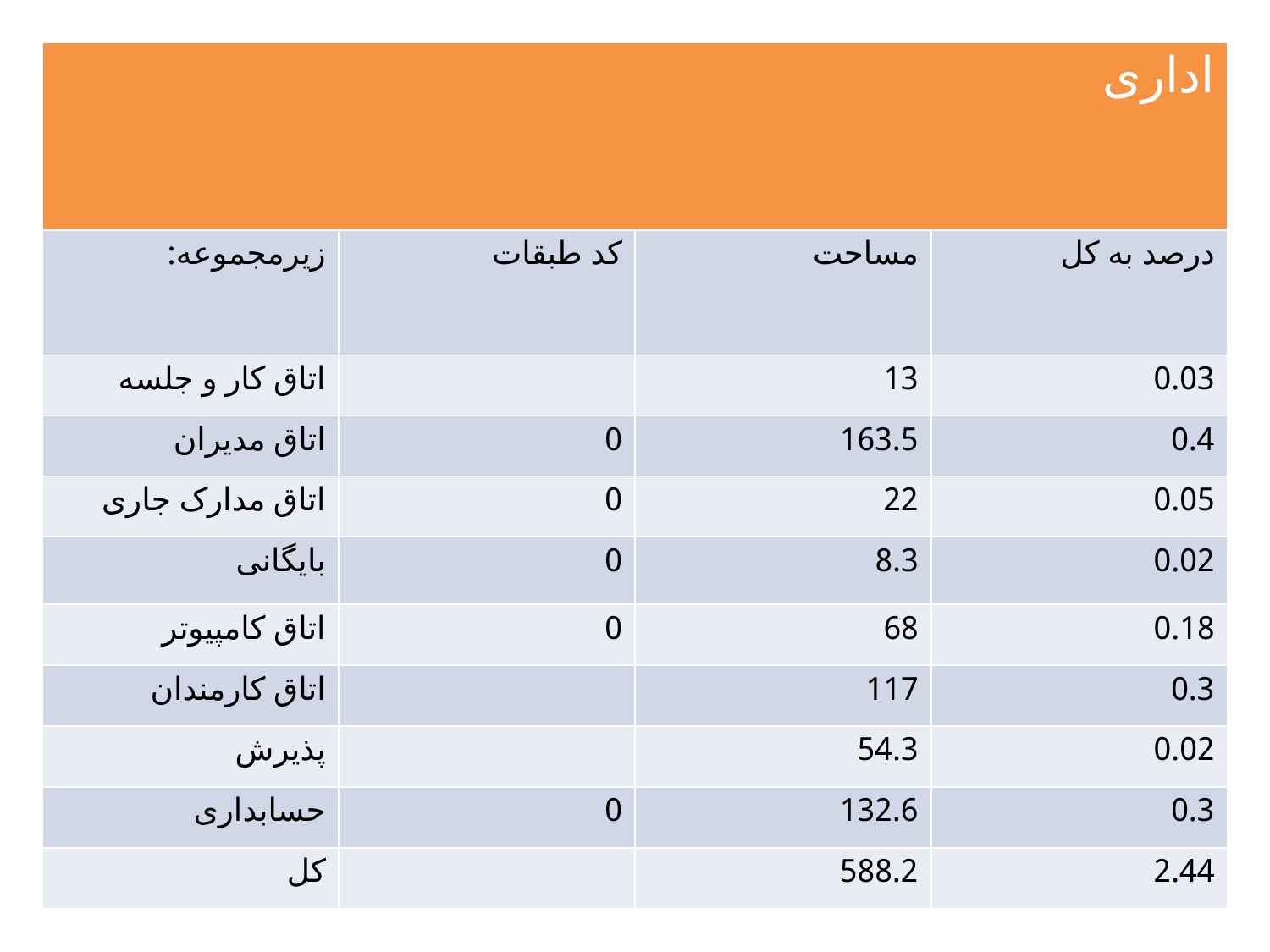

#
| اداری |  |  |  |
| --- | --- | --- | --- |
| زیرمجموعه: | کد طبقات | مساحت | درصد به کل |
| اتاق کار و جلسه |  | 13 | 0.03 |
| اتاق مدیران | 0 | 163.5 | 0.4 |
| اتاق مدارک جاری | 0 | 22 | 0.05 |
| بایگانی | 0 | 8.3 | 0.02 |
| اتاق کامپیوتر | 0 | 68 | 0.18 |
| اتاق کارمندان |  | 117 | 0.3 |
| پذیرش |  | 54.3 | 0.02 |
| حسابداری | 0 | 132.6 | 0.3 |
| کل |  | 588.2 | 2.44 |